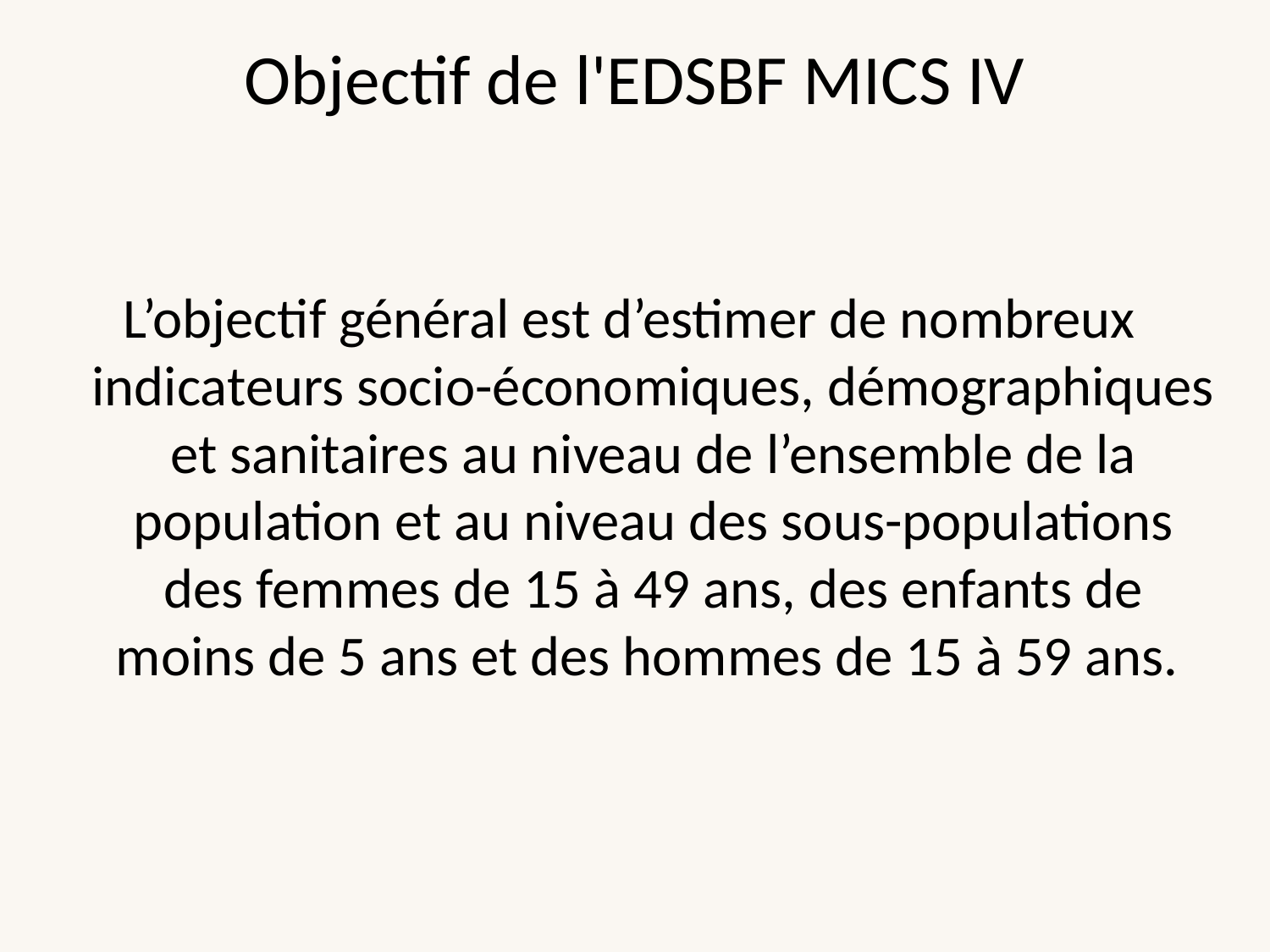

# Objectif de l'EDSBF MICS IV
L’objectif général est d’estimer de nombreux indicateurs socio-économiques, démographiques et sanitaires au niveau de l’ensemble de la population et au niveau des sous-populations des femmes de 15 à 49 ans, des enfants de moins de 5 ans et des hommes de 15 à 59 ans.